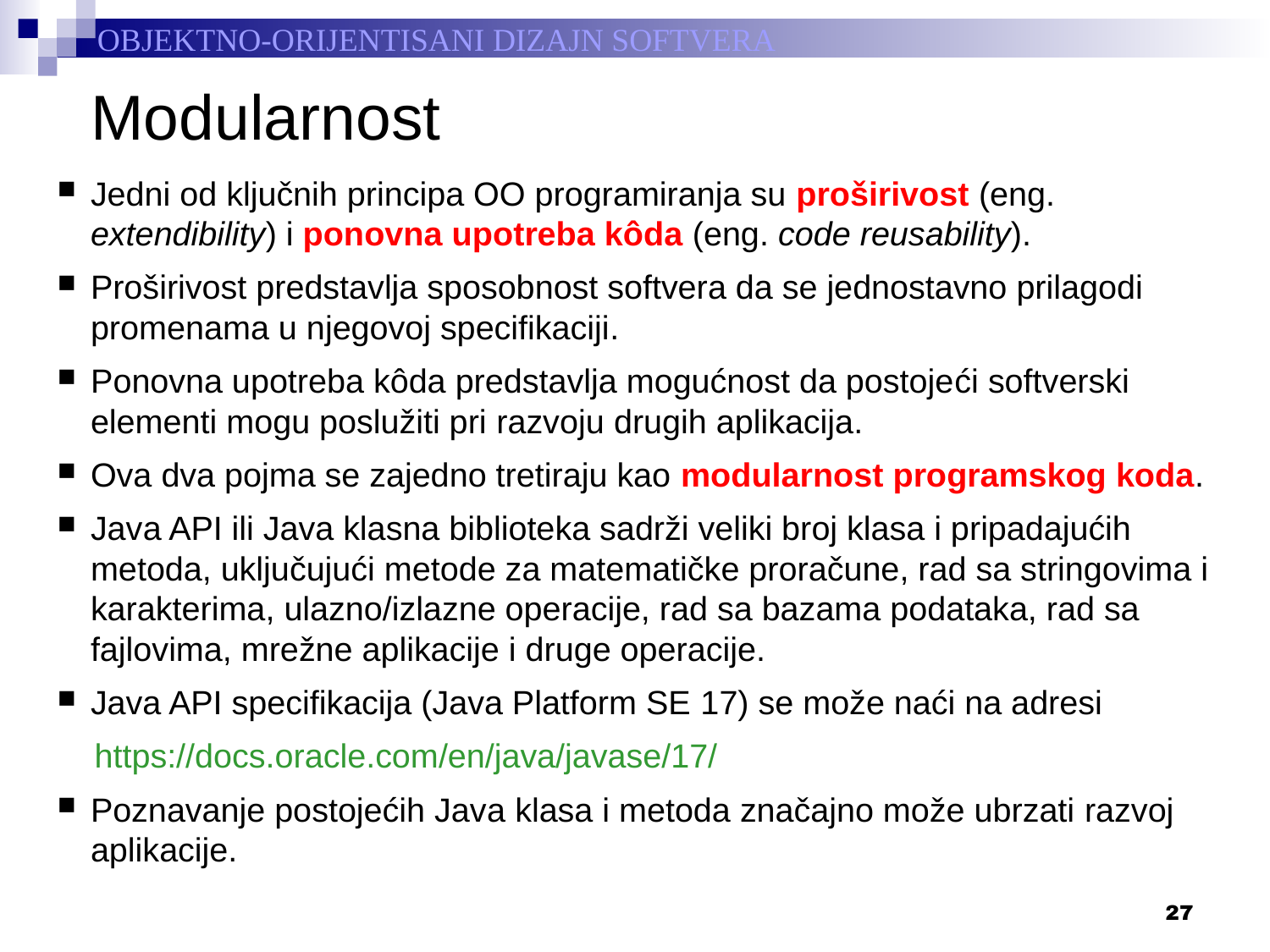

# Modularnost
Jedni od ključnih principa OO programiranja su proširivost (eng. extendibility) i ponovna upotreba kôda (eng. code reusability).
Proširivost predstavlja sposobnost softvera da se jednostavno prilagodi promenama u njegovoj specifikaciji.
Ponovna upotreba kôda predstavlja mogućnost da postojeći softverski elementi mogu poslužiti pri razvoju drugih aplikacija.
Ova dva pojma se zajedno tretiraju kao modularnost programskog koda.
Java API ili Java klasna biblioteka sadrži veliki broj klasa i pripadajućih metoda, uključujući metode za matematičke proračune, rad sa stringovima i karakterima, ulazno/izlazne operacije, rad sa bazama podataka, rad sa fajlovima, mrežne aplikacije i druge operacije.
Java API specifikacija (Java Platform SE 17) se može naći na adresi
https://docs.oracle.com/en/java/javase/17/
Poznavanje postojećih Java klasa i metoda značajno može ubrzati razvoj aplikacije.
27